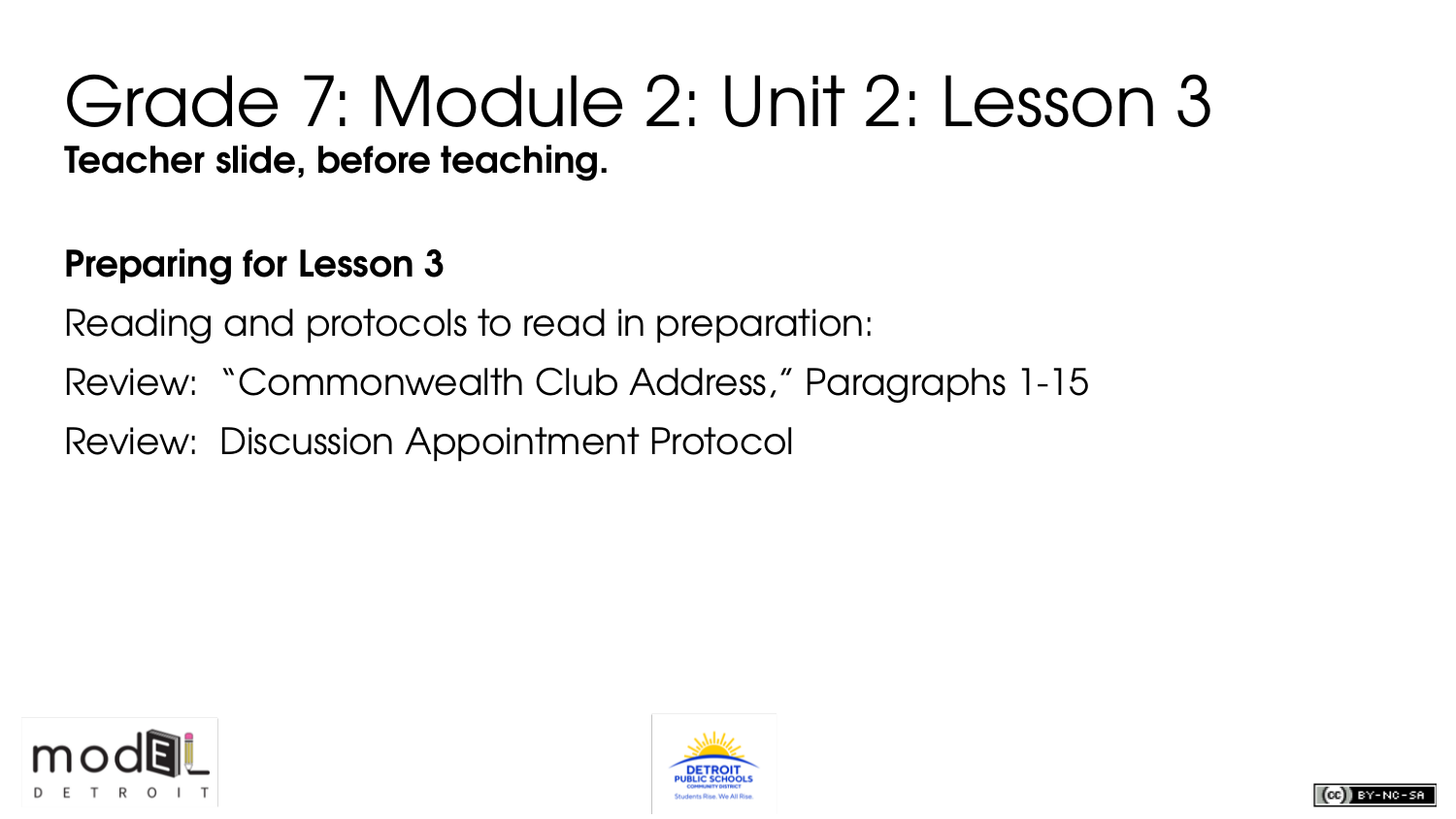

# Grade 7: Module 2: Unit 2: Lesson 3
Teacher slide, before teaching.
Preparing for Lesson 3
Reading and protocols to read in preparation:
Review:  “Commonwealth Club Address,” Paragraphs 1-15
Review:  Discussion Appointment Protocol